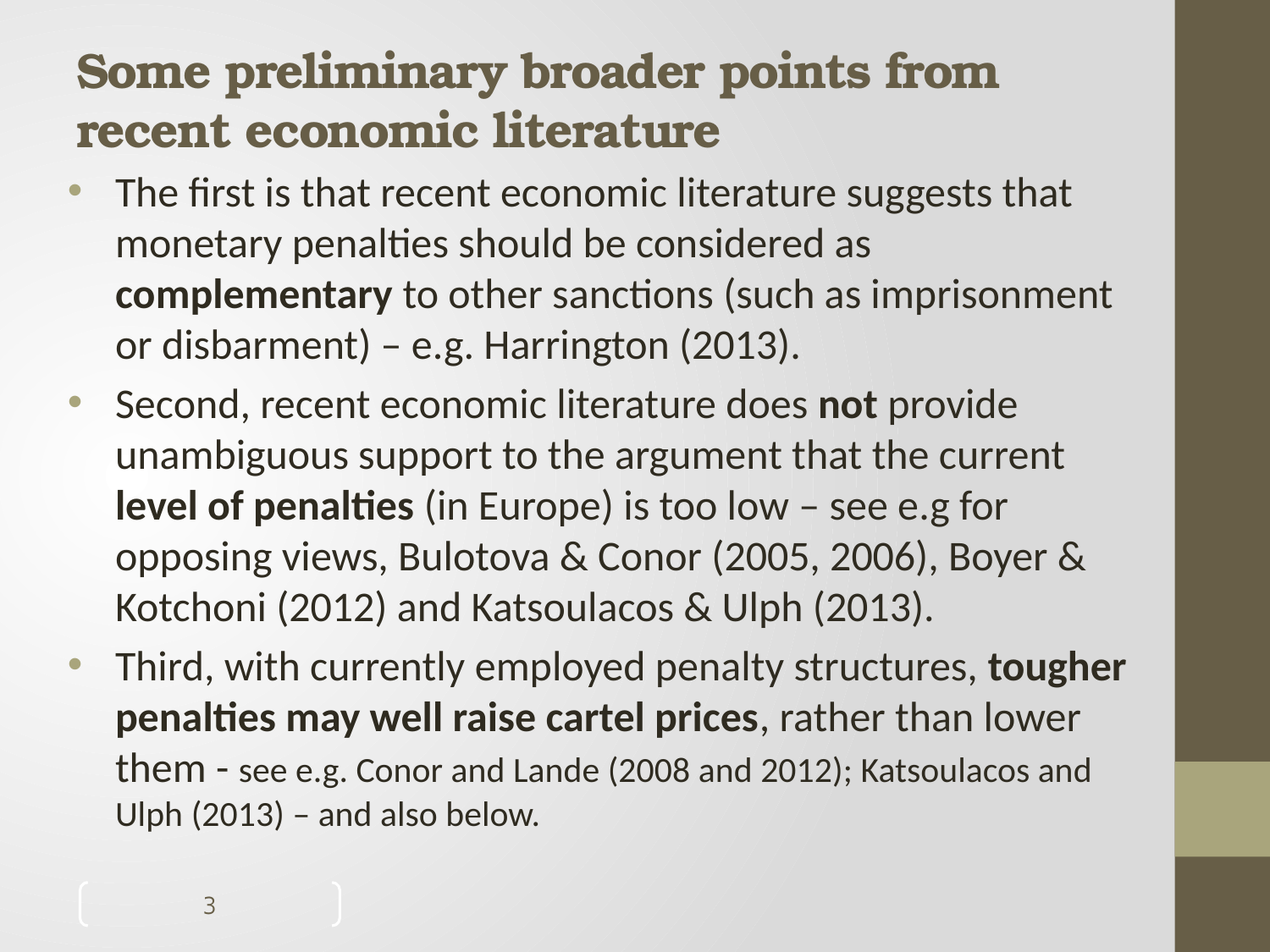

# Some preliminary broader points from recent economic literature
The first is that recent economic literature suggests that monetary penalties should be considered as complementary to other sanctions (such as imprisonment or disbarment) – e.g. Harrington (2013).
Second, recent economic literature does not provide unambiguous support to the argument that the current level of penalties (in Europe) is too low – see e.g for opposing views, Bulotova & Conor (2005, 2006), Boyer & Kotchoni (2012) and Katsoulacos & Ulph (2013).
Third, with currently employed penalty structures, tougher penalties may well raise cartel prices, rather than lower them - see e.g. Conor and Lande (2008 and 2012); Katsoulacos and Ulph (2013) – and also below.

3